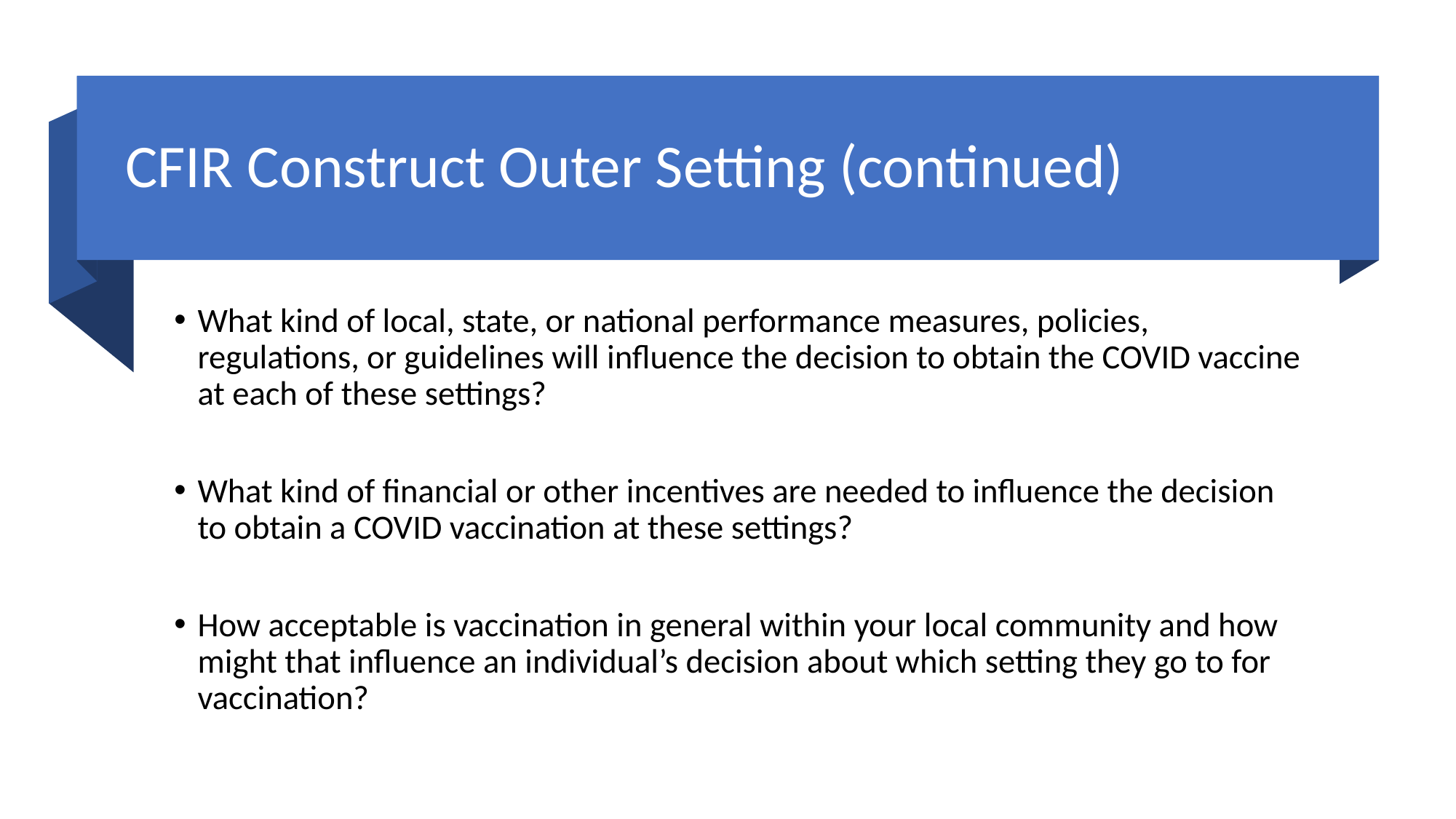

# CFIR Construct Outer Setting (continued)

What kind of local, state, or national performance measures, policies, regulations, or guidelines will influence the decision to obtain the COVID vaccine at each of these settings?

What kind of financial or other incentives are needed to influence the decision to obtain a COVID vaccination at these settings?

How acceptable is vaccination in general within your local community and how might that influence an individual’s decision about which setting they go to for vaccination?